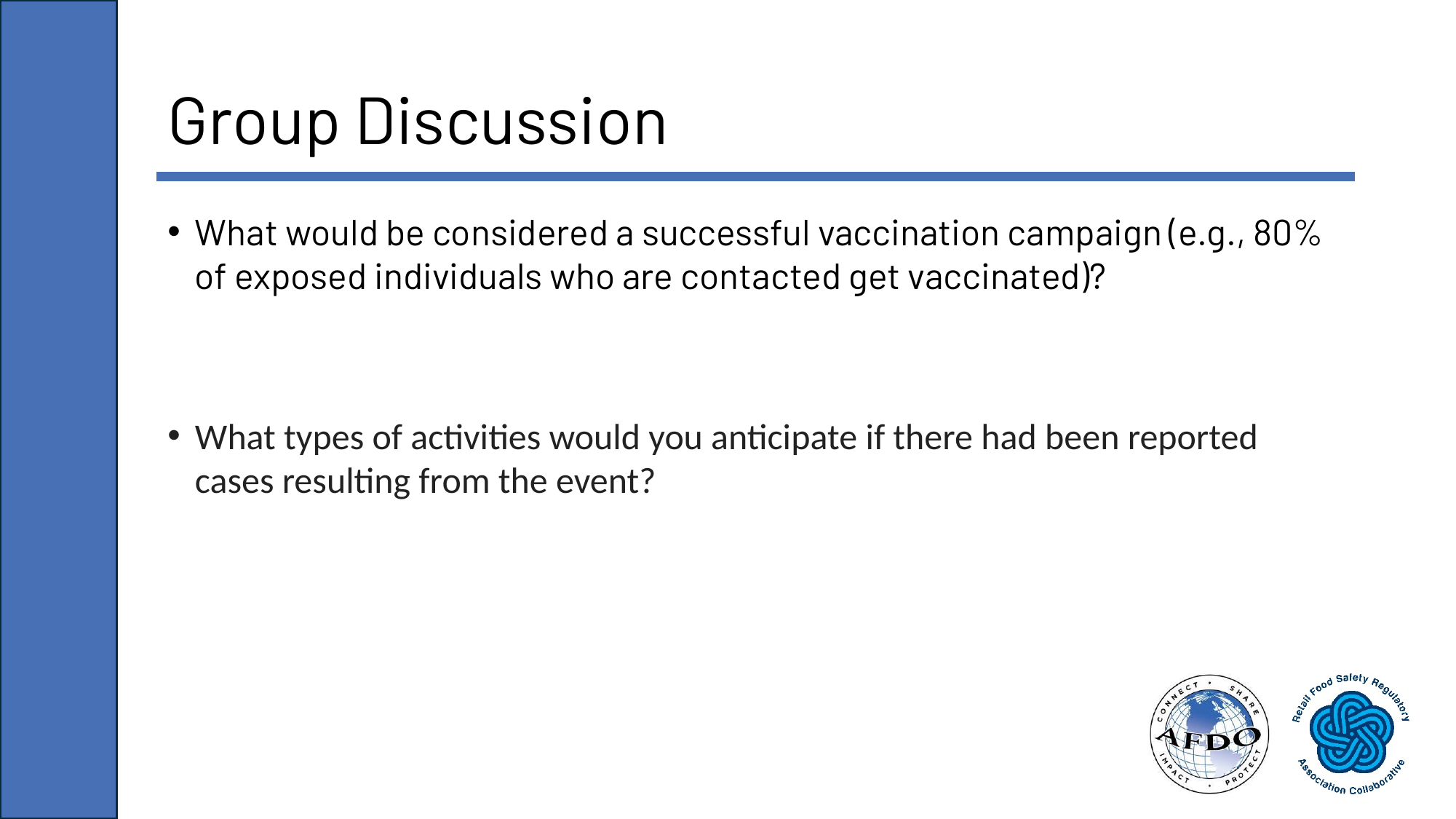

# Group Discussion
What would be considered a successful vaccination campaign (e.g., 80% of exposed individuals who are contacted get vaccinated)?

What types of activities would you anticipate if there had been reported cases resulting from the event?